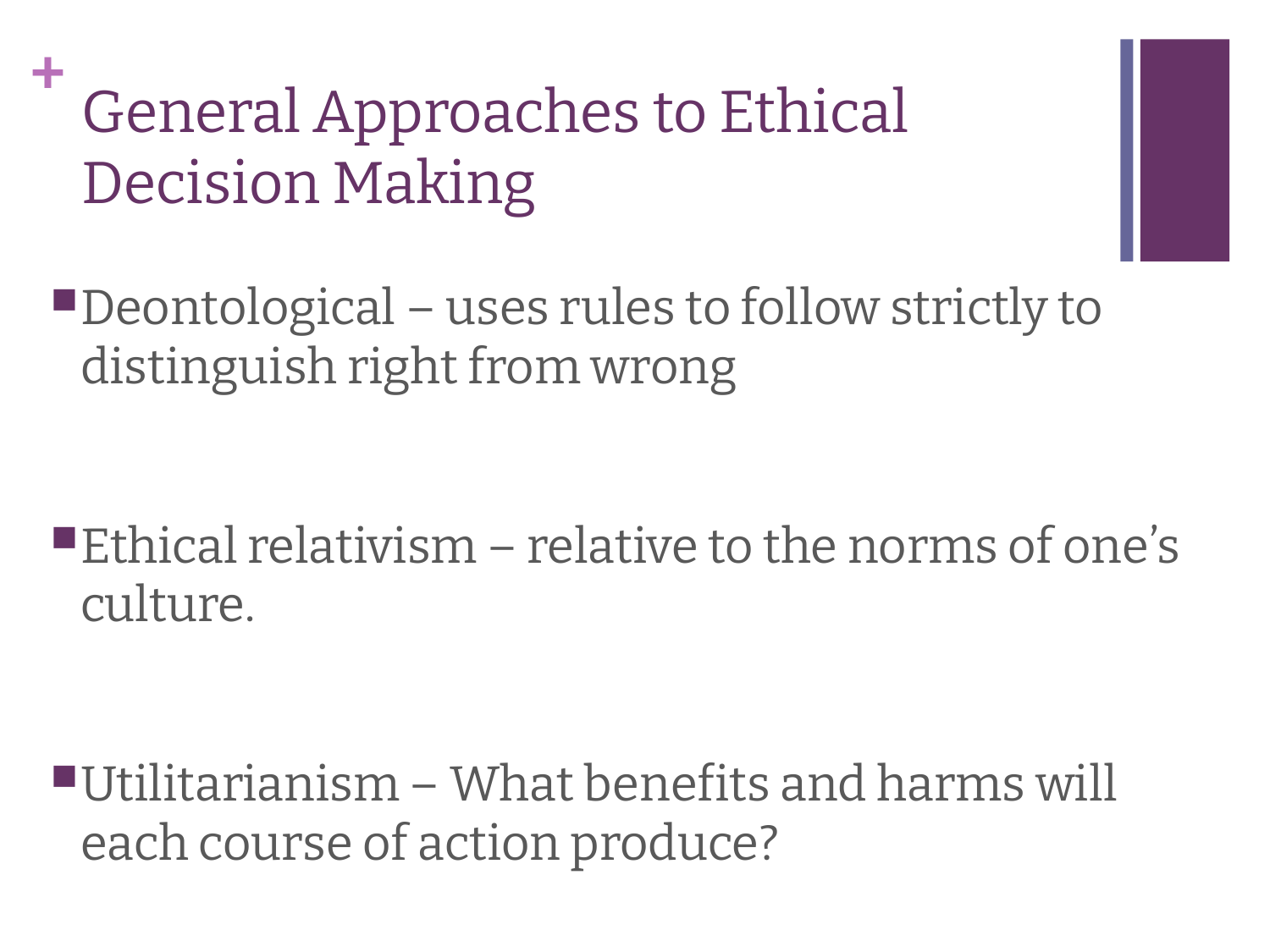

# General Approaches to Ethical Decision Making
Deontological – uses rules to follow strictly to distinguish right from wrong

Ethical relativism – relative to the norms of one’s culture.

Utilitarianism – What benefits and harms will each course of action produce?